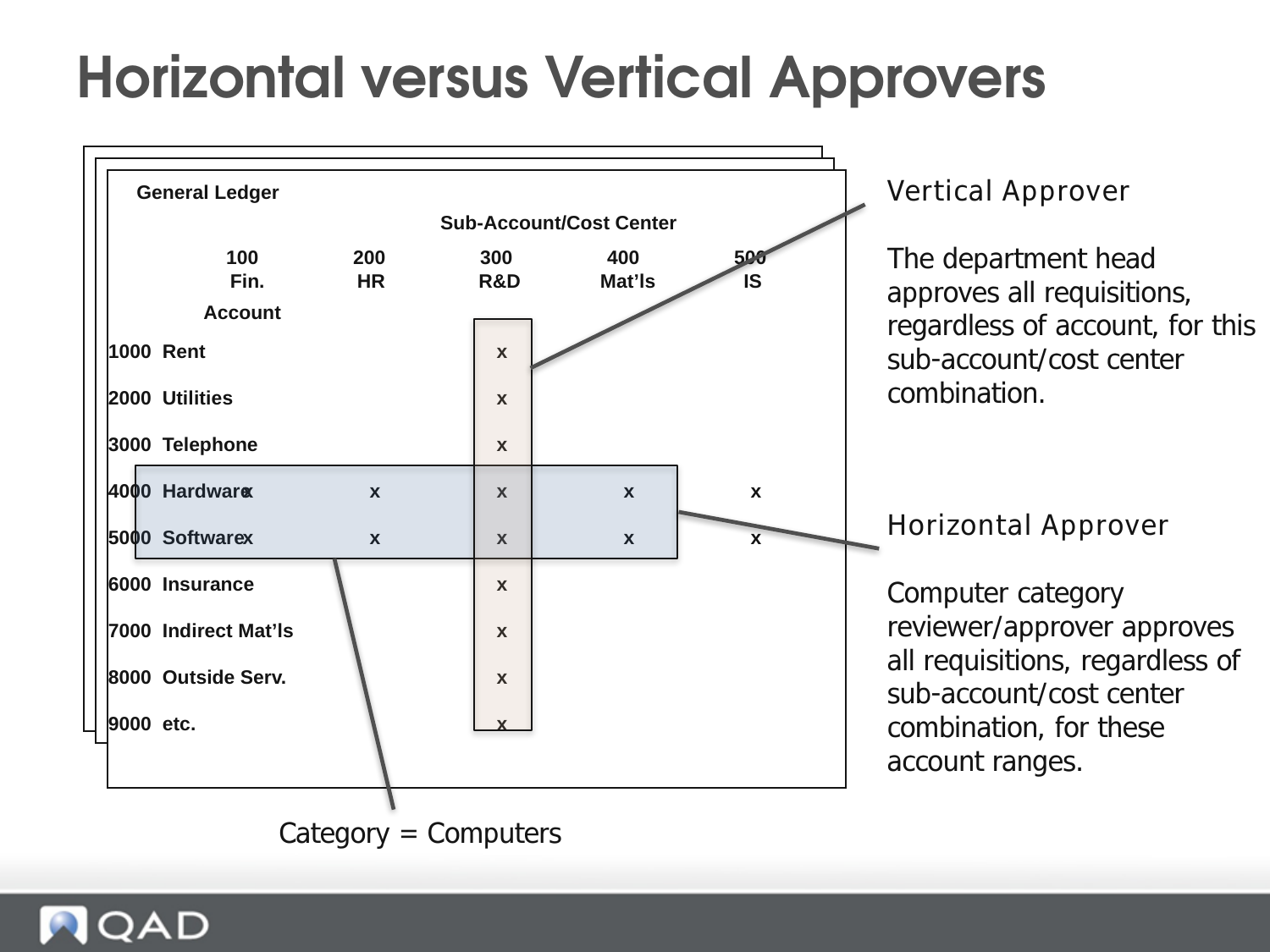

# Horizontal versus Vertical Approvers

General Ledger
Sub-Account/Cost Center
100	200	300	400	500
   Fin.	   HR	  R&D	 Mat’ls	    IS
Account
1000  Rent
2000  Utilities
3000  Telephone
4000  Hardware
5000  Software
6000  Insurance
7000  Indirect Mat’ls
8000  Outside Serv.
9000  etc.
		x
		x
		x
x	x	x	x	x
x	x	x	x	x
		x
		x
		x
		x

Vertical Approver

The department head approves all requisitions, regardless of account, for this sub-account/cost center combination.

Horizontal Approver

Computer category reviewer/approver approves all requisitions, regardless of sub-account/cost center combination, for these account ranges.
Category = Computers